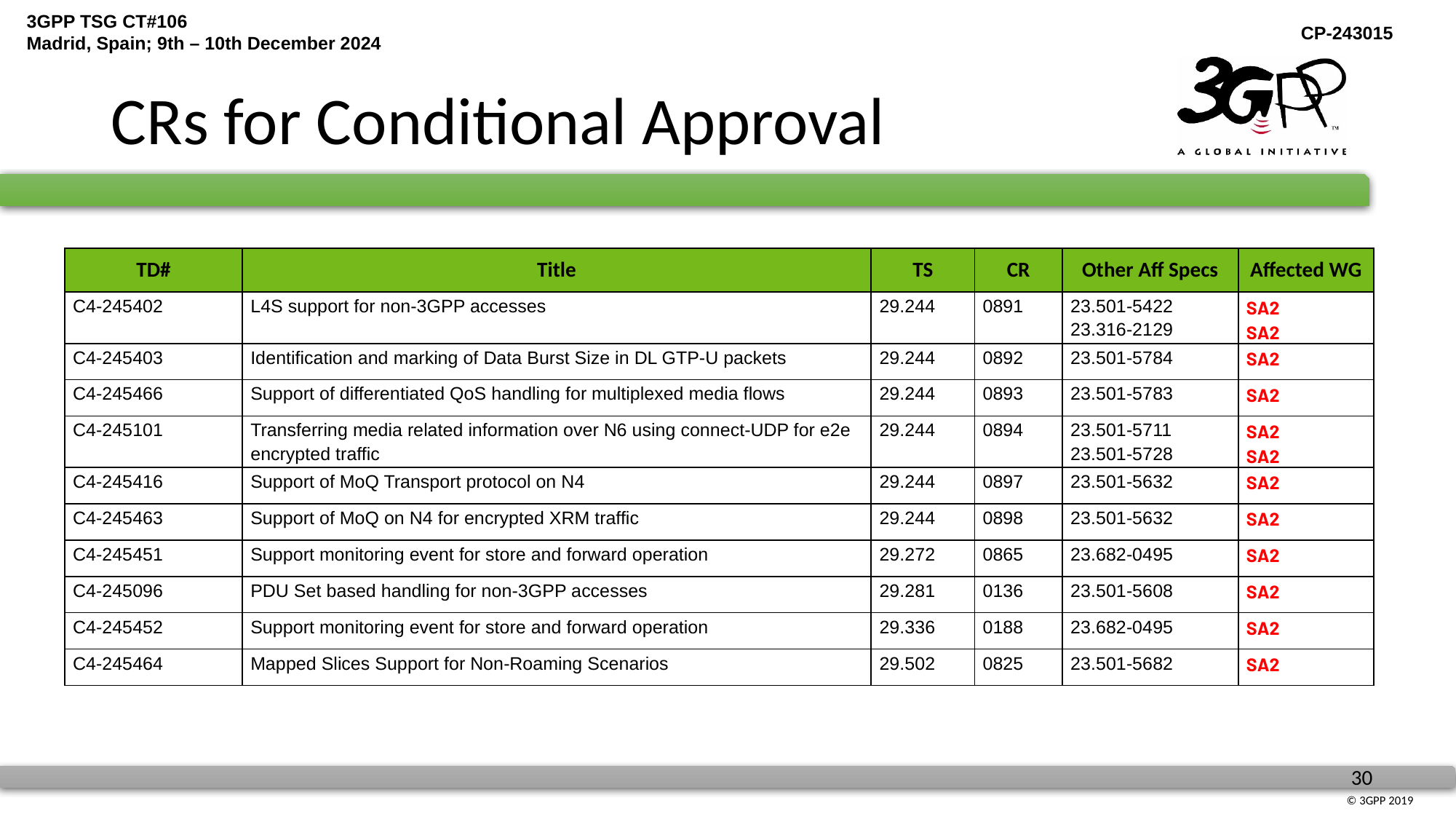

# CRs for Conditional Approval
| TD# | Title | TS | CR | Other Aff Specs | Affected WG |
| --- | --- | --- | --- | --- | --- |
| C4-245402 | L4S support for non-3GPP accesses | 29.244 | 0891 | 23.501-5422 23.316-2129 | SA2 SA2 |
| C4-245403 | Identification and marking of Data Burst Size in DL GTP-U packets | 29.244 | 0892 | 23.501-5784 | SA2 |
| C4-245466 | Support of differentiated QoS handling for multiplexed media flows | 29.244 | 0893 | 23.501-5783 | SA2 |
| C4-245101 | Transferring media related information over N6 using connect-UDP for e2e encrypted traffic | 29.244 | 0894 | 23.501-5711 23.501-5728 | SA2 SA2 |
| C4-245416 | Support of MoQ Transport protocol on N4 | 29.244 | 0897 | 23.501-5632 | SA2 |
| C4-245463 | Support of MoQ on N4 for encrypted XRM traffic | 29.244 | 0898 | 23.501-5632 | SA2 |
| C4-245451 | Support monitoring event for store and forward operation | 29.272 | 0865 | 23.682-0495 | SA2 |
| C4-245096 | PDU Set based handling for non-3GPP accesses | 29.281 | 0136 | 23.501-5608 | SA2 |
| C4-245452 | Support monitoring event for store and forward operation | 29.336 | 0188 | 23.682-0495 | SA2 |
| C4-245464 | Mapped Slices Support for Non-Roaming Scenarios | 29.502 | 0825 | 23.501-5682 | SA2 |